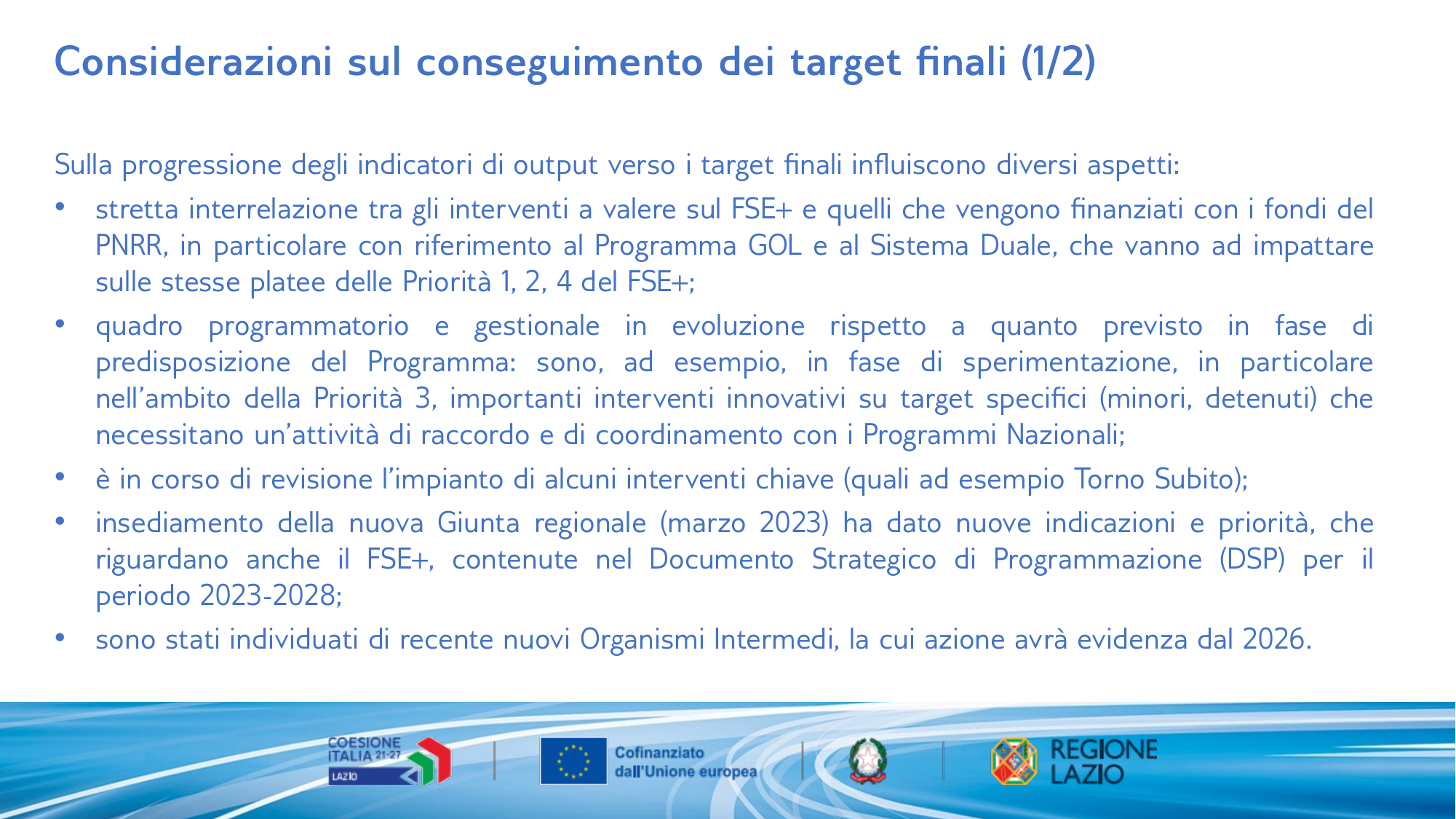

Considerazioni sul conseguimento dei target finali (1/2)
Sulla progressione degli indicatori di output verso i target finali influiscono diversi aspetti:
stretta interrelazione tra gli interventi a valere sul FSE+ e quelli che vengono finanziati con i fondi del PNRR, in particolare con riferimento al Programma GOL e al Sistema Duale, che vanno ad impattare sulle stesse platee delle Priorità 1, 2, 4 del FSE+;
quadro programmatorio e gestionale in evoluzione rispetto a quanto previsto in fase di predisposizione del Programma: sono, ad esempio, in fase di sperimentazione, in particolare nell’ambito della Priorità 3, importanti interventi innovativi su target specifici (minori, detenuti) che necessitano un’attività di raccordo e di coordinamento con i Programmi Nazionali;
è in corso di revisione l’impianto di alcuni interventi chiave (quali ad esempio Torno Subito);
insediamento della nuova Giunta regionale (marzo 2023) ha dato nuove indicazioni e priorità, che riguardano anche il FSE+, contenute nel Documento Strategico di Programmazione (DSP) per il periodo 2023-2028;
sono stati individuati di recente nuovi Organismi Intermedi, la cui azione avrà evidenza dal 2026.